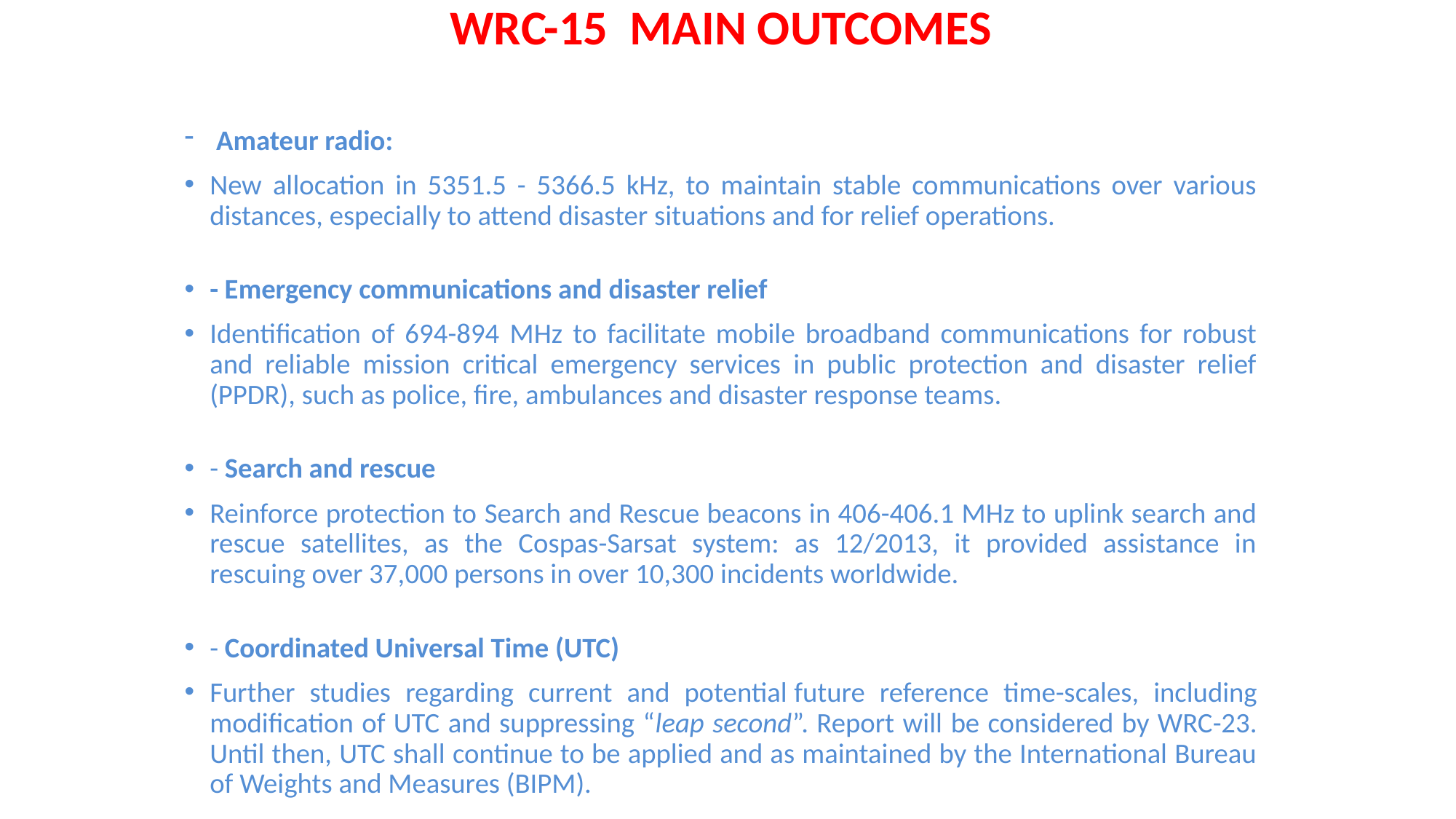

WRC-15  MAIN OUTCOMES
Amateur radio:
New allocation in 5351.5 - 5366.5 kHz, to maintain stable communications over various distances, especially to attend disaster situations and for relief operations.

- Emergency communications and disaster relief
Identification of 694-894 MHz to facilitate mobile broadband communications for robust and reliable mission critical emergency services in public protection and disaster relief (PPDR), such as police, fire, ambulances and disaster response teams.

- Search and rescue
Reinforce protection to Search and Rescue beacons in 406-406.1 MHz to uplink search and rescue satellites, as the Cospas-Sarsat system: as 12/2013, it provided assistance in rescuing over 37,000 persons in over 10,300 incidents worldwide.

- Coordinated Universal Time (UTC)
Further studies regarding current and potential future reference time-scales, including modification of UTC and suppressing “leap second”. Report will be considered by WRC-23. Until then, UTC shall continue to be applied and as maintained by the International Bureau of Weights and Measures (BIPM).